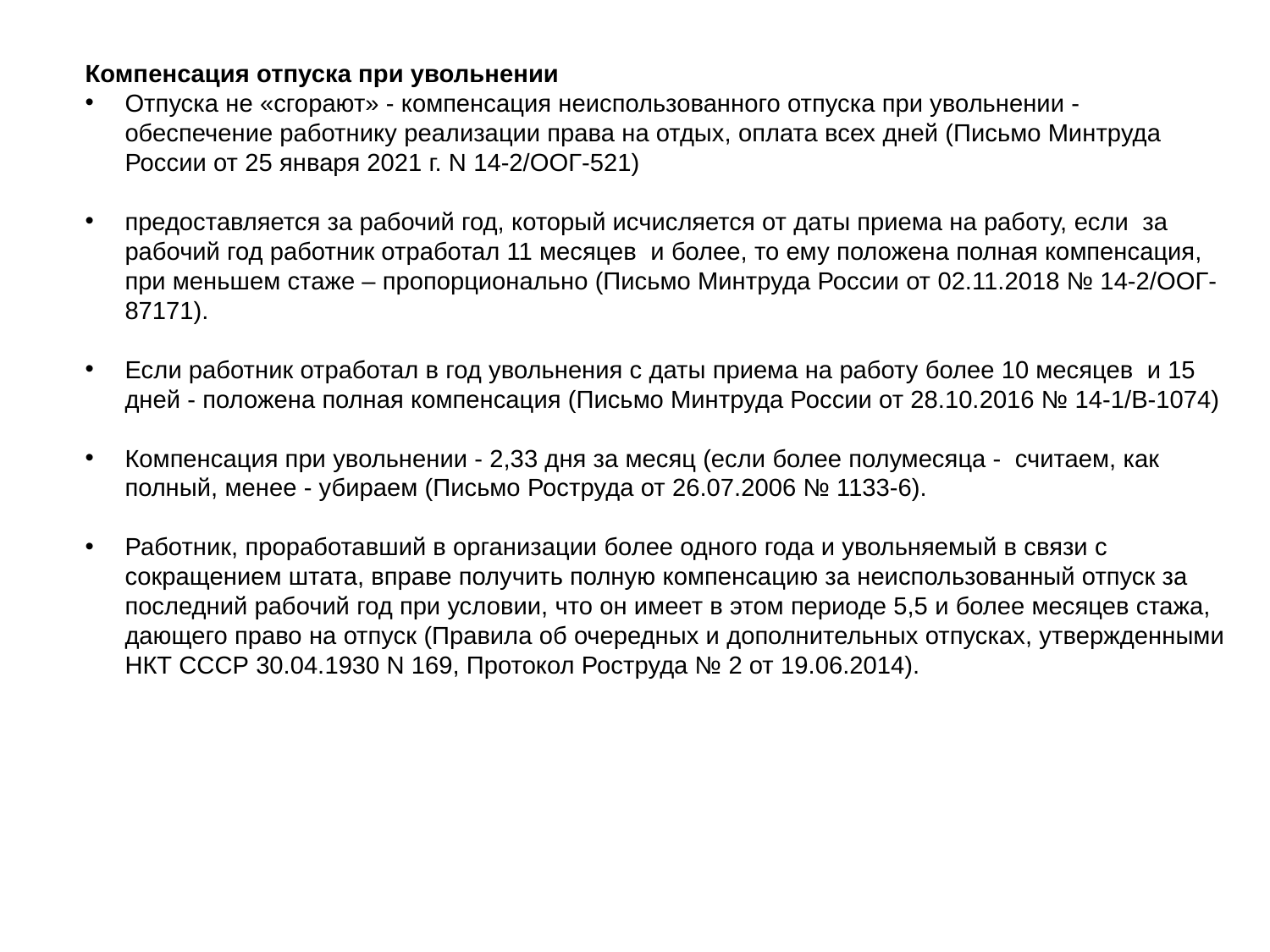

Компенсация отпуска при увольнении
Отпуска не «сгорают» - компенсация неиспользованного отпуска при увольнении - обеспечение работнику реализации права на отдых, оплата всех дней (Письмо Минтруда России от 25 января 2021 г. N 14-2/ООГ-521)

предоставляется за рабочий год, который исчисляется от даты приема на работу, если  за рабочий год работник отработал 11 месяцев  и более, то ему положена полная компенсация, при меньшем стаже – пропорционально (Письмо Минтруда России от 02.11.2018 № 14-2/ООГ-87171).

Если работник отработал в год увольнения с даты приема на работу более 10 месяцев  и 15 дней - положена полная компенсация (Письмо Минтруда России от 28.10.2016 № 14-1/В-1074)

Компенсация при увольнении - 2,33 дня за месяц (если более полумесяца -  считаем, как полный, менее - убираем (Письмо Роструда от 26.07.2006 № 1133-6).

Работник, проработавший в организации более одного года и увольняемый в связи с сокращением штата, вправе получить полную компенсацию за неиспользованный отпуск за последний рабочий год при условии, что он имеет в этом периоде 5,5 и более месяцев стажа, дающего право на отпуск (Правила об очередных и дополнительных отпусках, утвержденными НКТ СССР 30.04.1930 N 169, Протокол Роструда № 2 от 19.06.2014).

Диплом «Мастер делового администрирования –  Master of Business Administration (MBA)» на русском языке
Диплом Master of Business Administration с логотипом UNESCO на английском языке